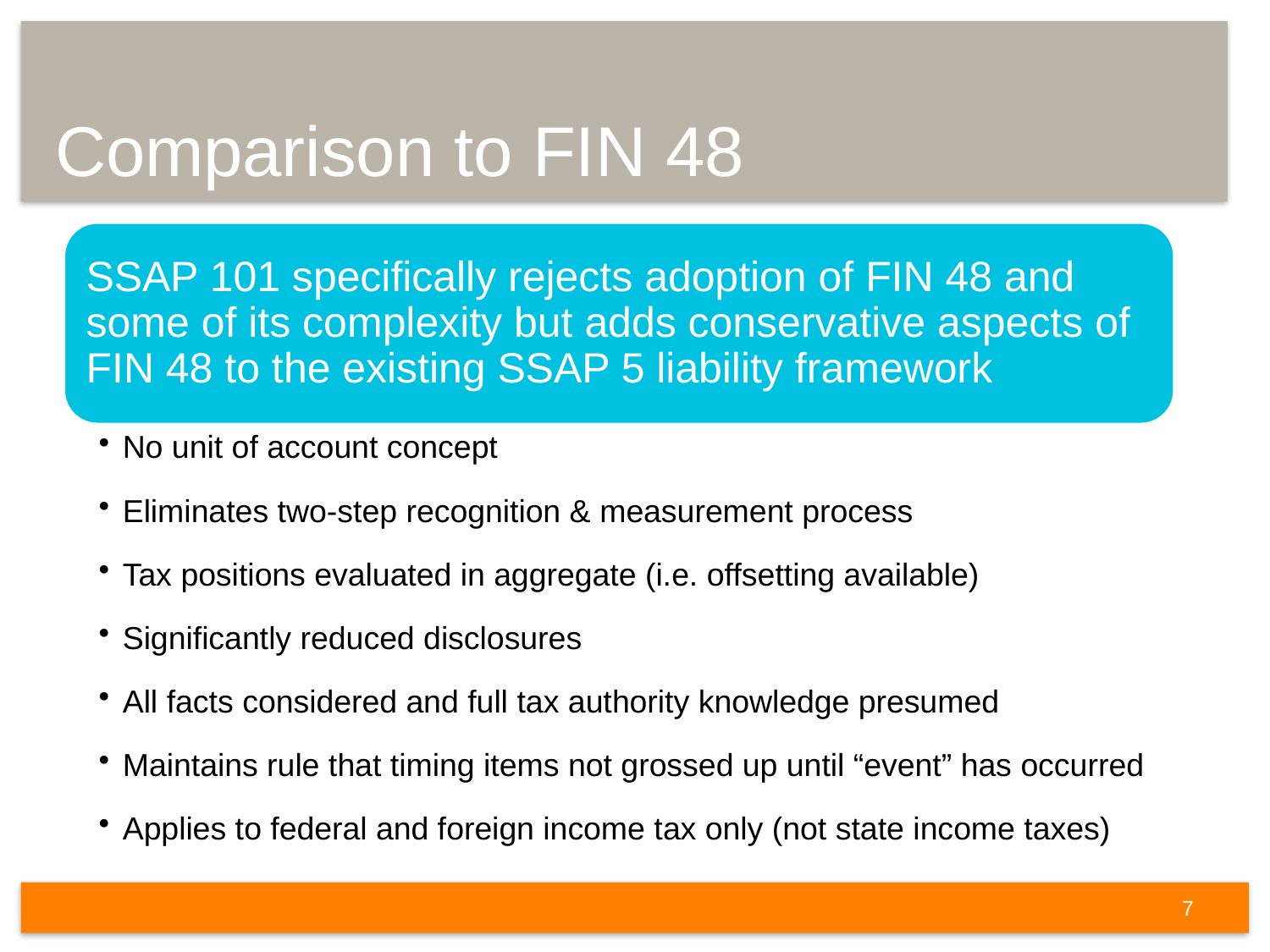

# Comparison to FIN 48
SSAP 101 specifically rejects adoption of FIN 48 and some of its complexity but adds conservative aspects of FIN 48 to the existing SSAP 5 liability framework
No unit of account concept
Eliminates two-step recognition & measurement process
Tax positions evaluated in aggregate (i.e. offsetting available)
Significantly reduced disclosures
All facts considered and full tax authority knowledge presumed
Maintains rule that timing items not grossed up until “event” has occurred
Applies to federal and foreign income tax only (not state income taxes)
7